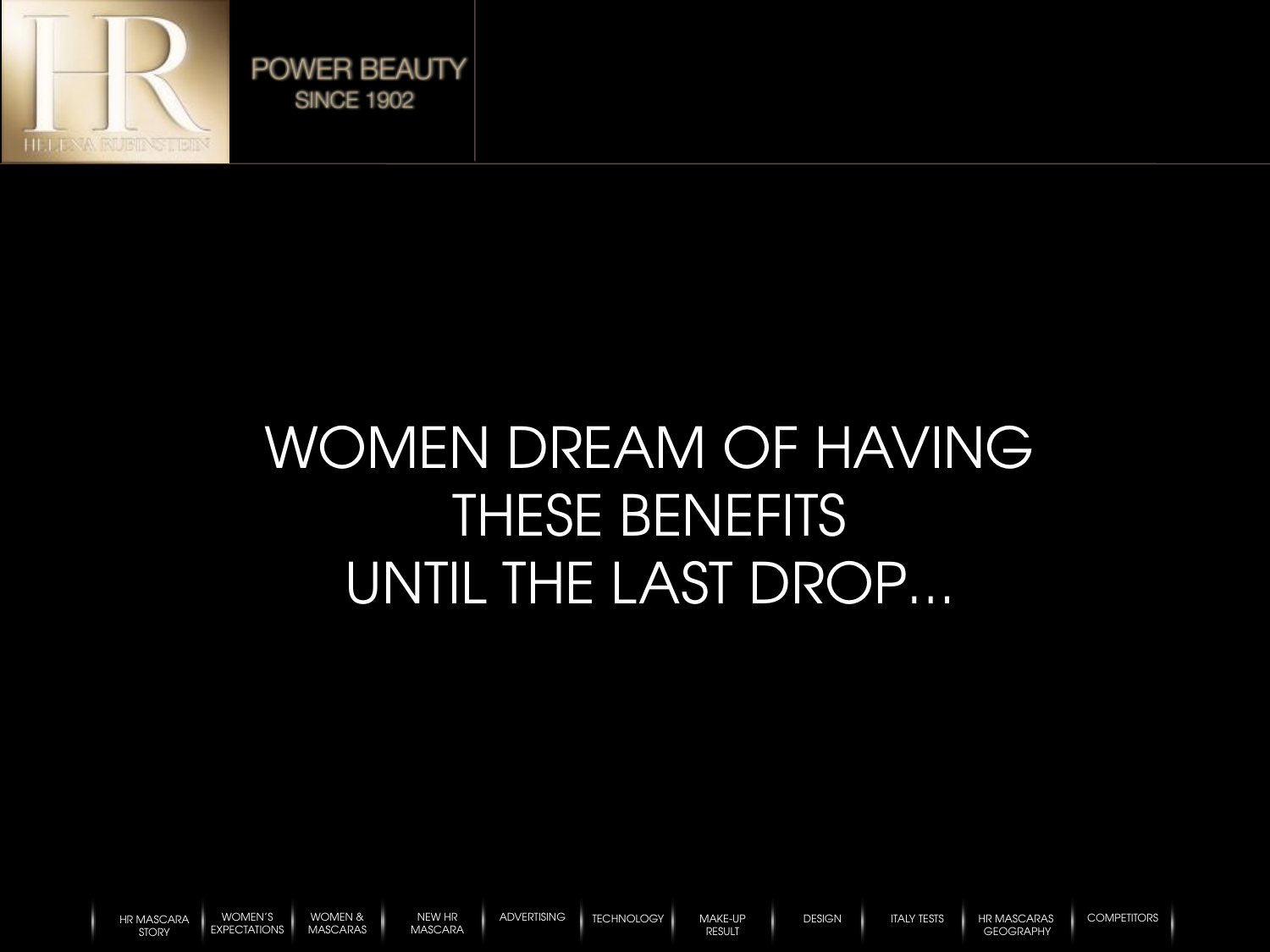

WOMEN DREAM OF HAVING
THESE BENEFITS
UNTIL THE LAST DROP…